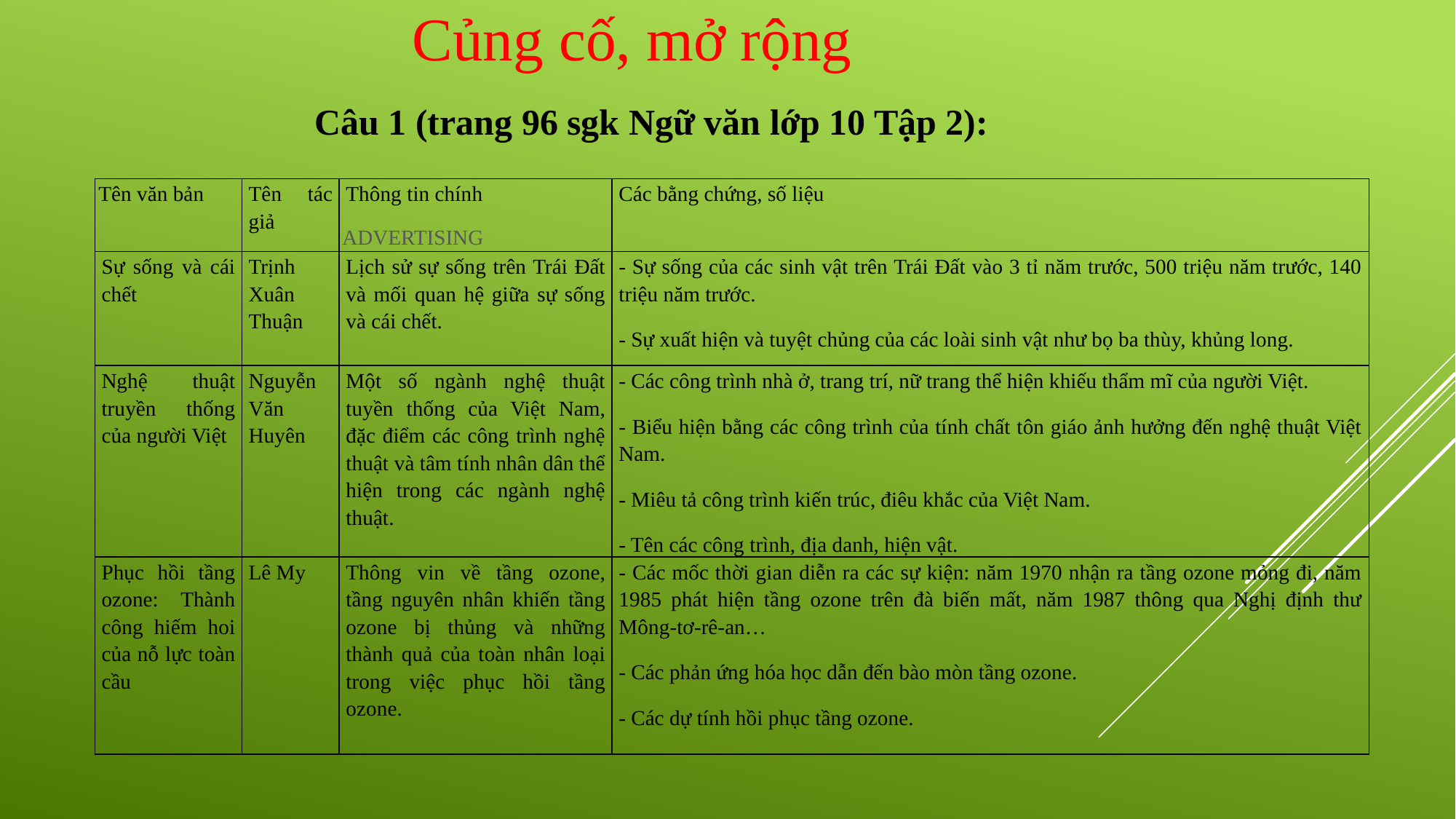

Củng cố, mở rộng

Câu 1 (trang 96 sgk Ngữ văn lớp 10 Tập 2):
| Tên văn bản | Tên tác giả | Thông tin chính ADVERTISING | Các bằng chứng, số liệu |
| --- | --- | --- | --- |
| Sự sống và cái chết | Trịnh Xuân Thuận | Lịch sử sự sống trên Trái Đất và mối quan hệ giữa sự sống và cái chết. | - Sự sống của các sinh vật trên Trái Đất vào 3 tỉ năm trước, 500 triệu năm trước, 140 triệu năm trước.  - Sự xuất hiện và tuyệt chủng của các loài sinh vật như bọ ba thùy, khủng long. |
| Nghệ thuật truyền thống của người Việt | Nguyễn Văn Huyên | Một số ngành nghệ thuật tuyền thống của Việt Nam, đặc điểm các công trình nghệ thuật và tâm tính nhân dân thể hiện trong các ngành nghệ thuật. | - Các công trình nhà ở, trang trí, nữ trang thể hiện khiếu thẩm mĩ của người Việt. - Biểu hiện bằng các công trình của tính chất tôn giáo ảnh hưởng đến nghệ thuật Việt Nam. - Miêu tả công trình kiến trúc, điêu khắc của Việt Nam. - Tên các công trình, địa danh, hiện vật. |
| Phục hồi tầng ozone: Thành công hiếm hoi của nỗ lực toàn cầu | Lê My | Thông vin về tầng ozone, tầng nguyên nhân khiến tầng ozone bị thủng và những thành quả của toàn nhân loại trong việc phục hồi tầng ozone. | - Các mốc thời gian diễn ra các sự kiện: năm 1970 nhận ra tầng ozone mỏng đi, năm 1985 phát hiện tầng ozone trên đà biến mất, năm 1987 thông qua Nghị định thư Mông-tơ-rê-an… - Các phản ứng hóa học dẫn đến bào mòn tầng ozone. - Các dự tính hồi phục tầng ozone. |